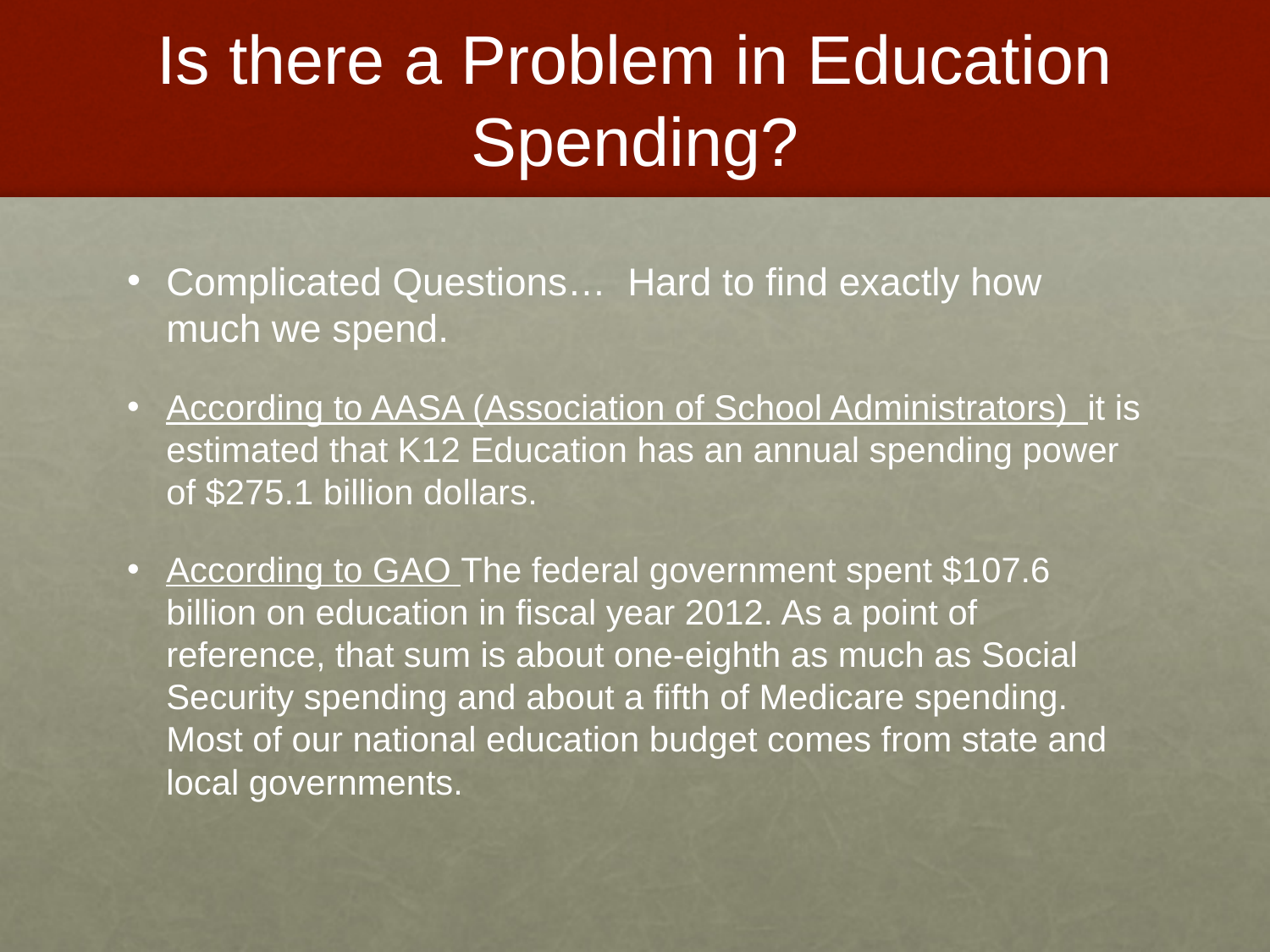

# Is there a Problem in Education Spending?
Complicated Questions…  Hard to find exactly how much we spend.
According to AASA (Association of School Administrators)  it is estimated that K12 Education has an annual spending power of $275.1 billion dollars.
According to GAO The federal government spent $107.6 billion on education in fiscal year 2012. As a point of reference, that sum is about one-eighth as much as Social Security spending and about a fifth of Medicare spending. Most of our national education budget comes from state and local governments.